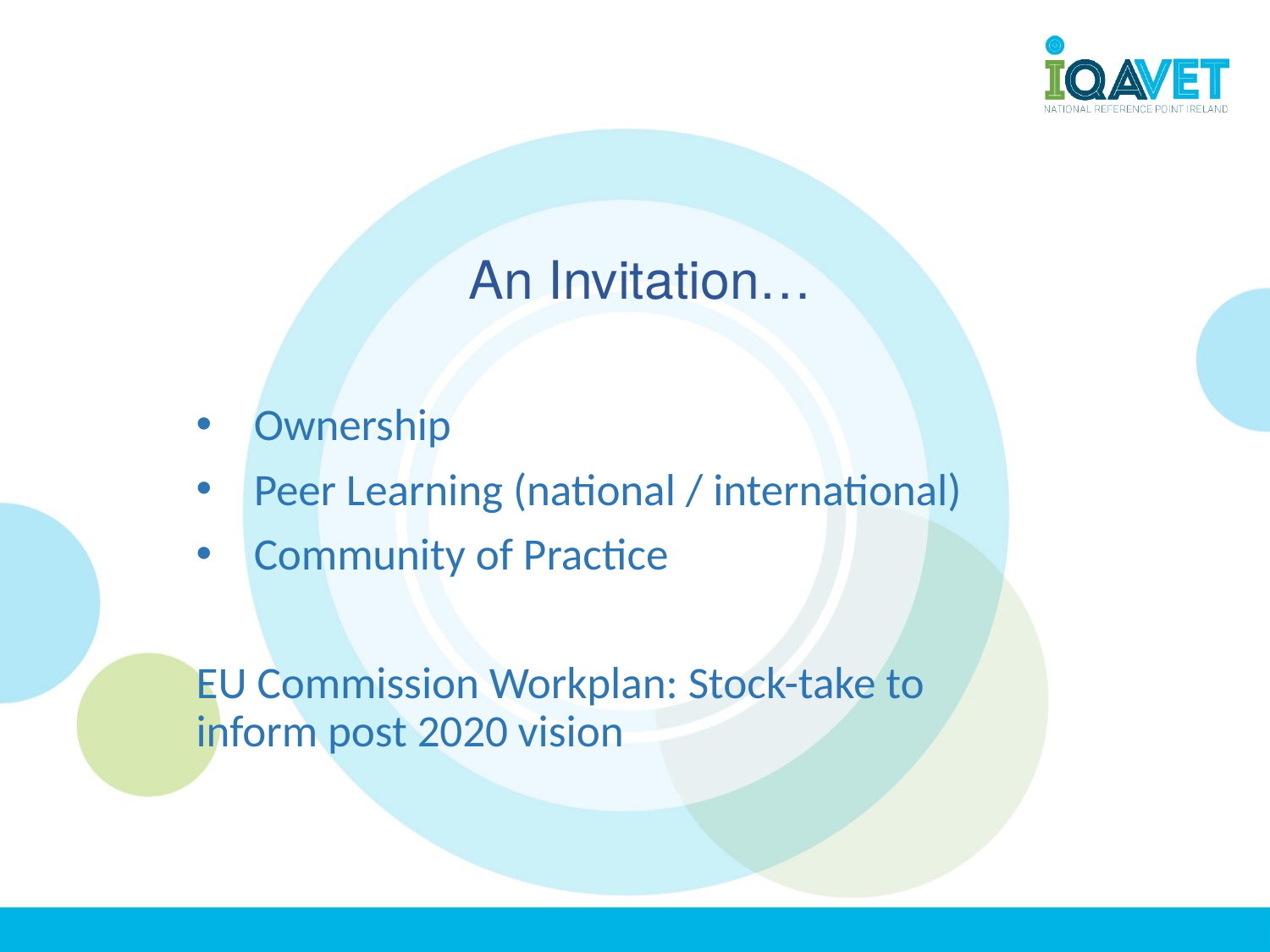

# An Invitation…
Ownership
Peer Learning (national / international)
Community of Practice

EU Commission Workplan: Stock-take to inform post 2020 vision